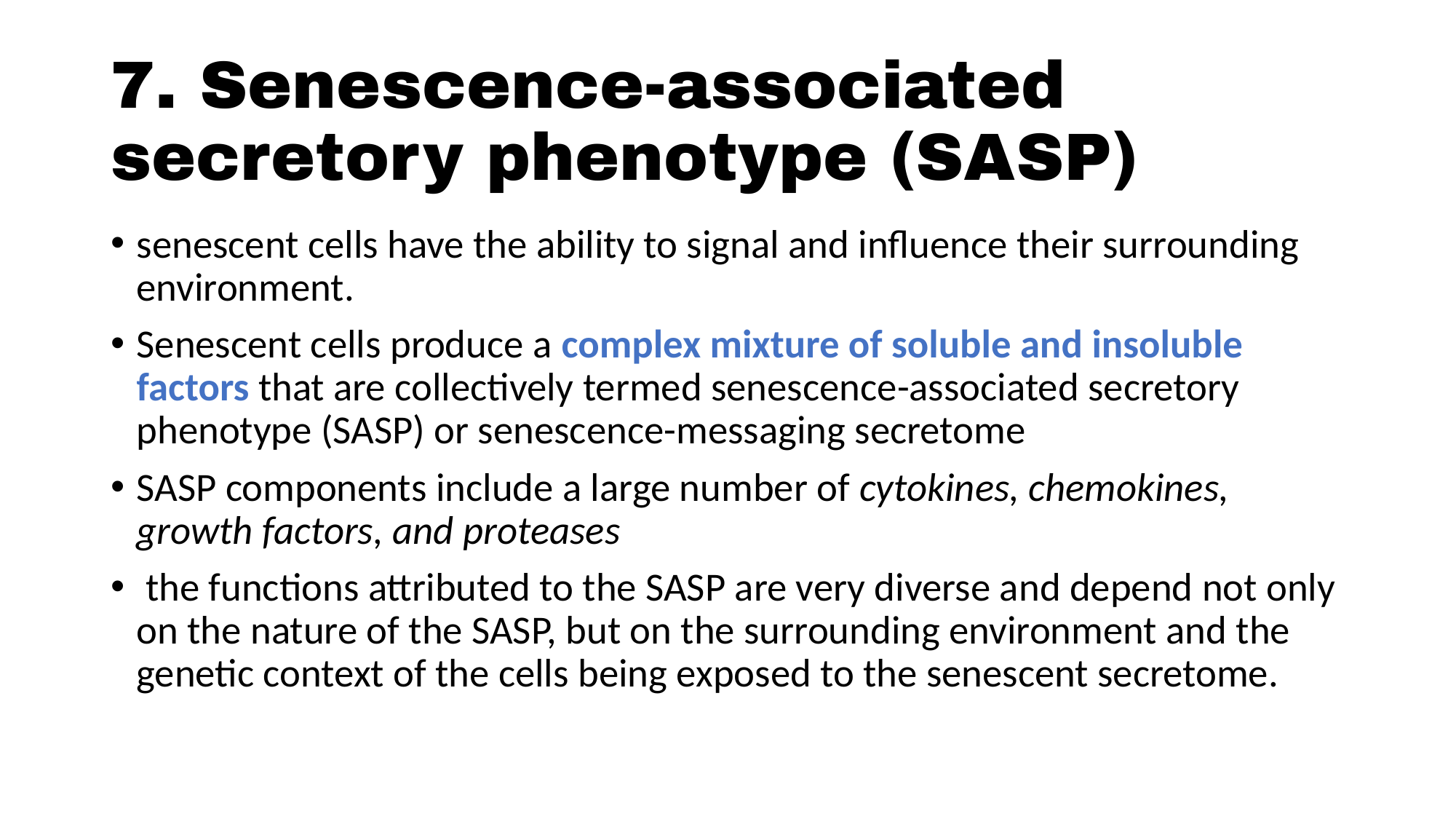

# 7. Senescence-associated secretory phenotype (SASP)
senescent cells have the ability to signal and influence their surrounding environment.
Senescent cells produce a complex mixture of soluble and insoluble factors that are collectively termed senescence-associated secretory phenotype (SASP) or senescence-messaging secretome
SASP components include a large number of cytokines, chemokines, growth factors, and proteases
 the functions attributed to the SASP are very diverse and depend not only on the nature of the SASP, but on the surrounding environment and the genetic context of the cells being exposed to the senescent secretome.